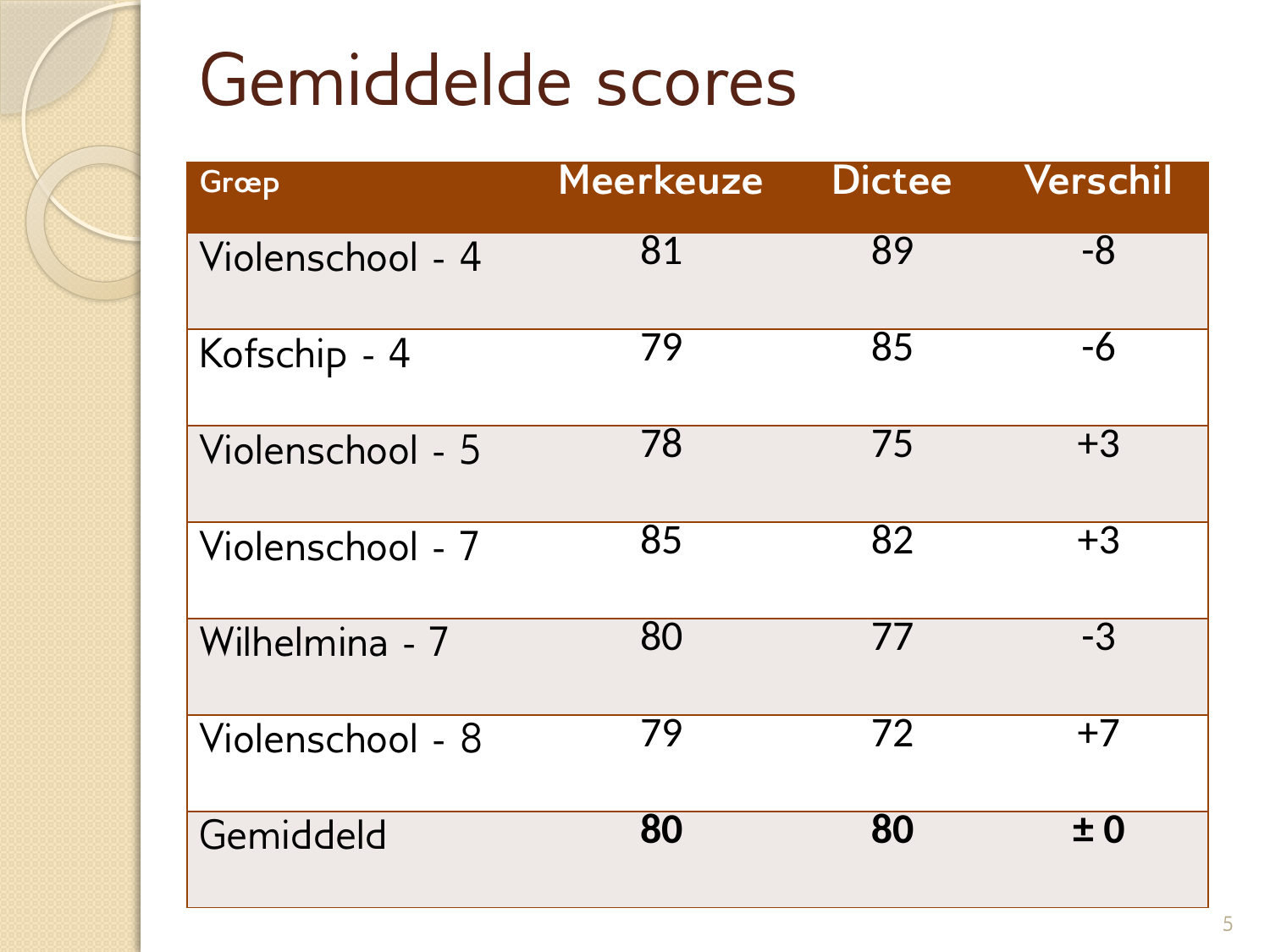

# Gemiddelde scores
| Groep | Meerkeuze | Dictee | Verschil |
| --- | --- | --- | --- |
| Violenschool - 4 | 81 | 89 | -8 |
| Kofschip - 4 | 79 | 85 | -6 |
| Violenschool - 5 | 78 | 75 | +3 |
| Violenschool - 7 | 85 | 82 | +3 |
| Wilhelmina - 7 | 80 | 77 | -3 |
| Violenschool - 8 | 79 | 72 | +7 |
| Gemiddeld | 80 | 80 | ± 0 |
5